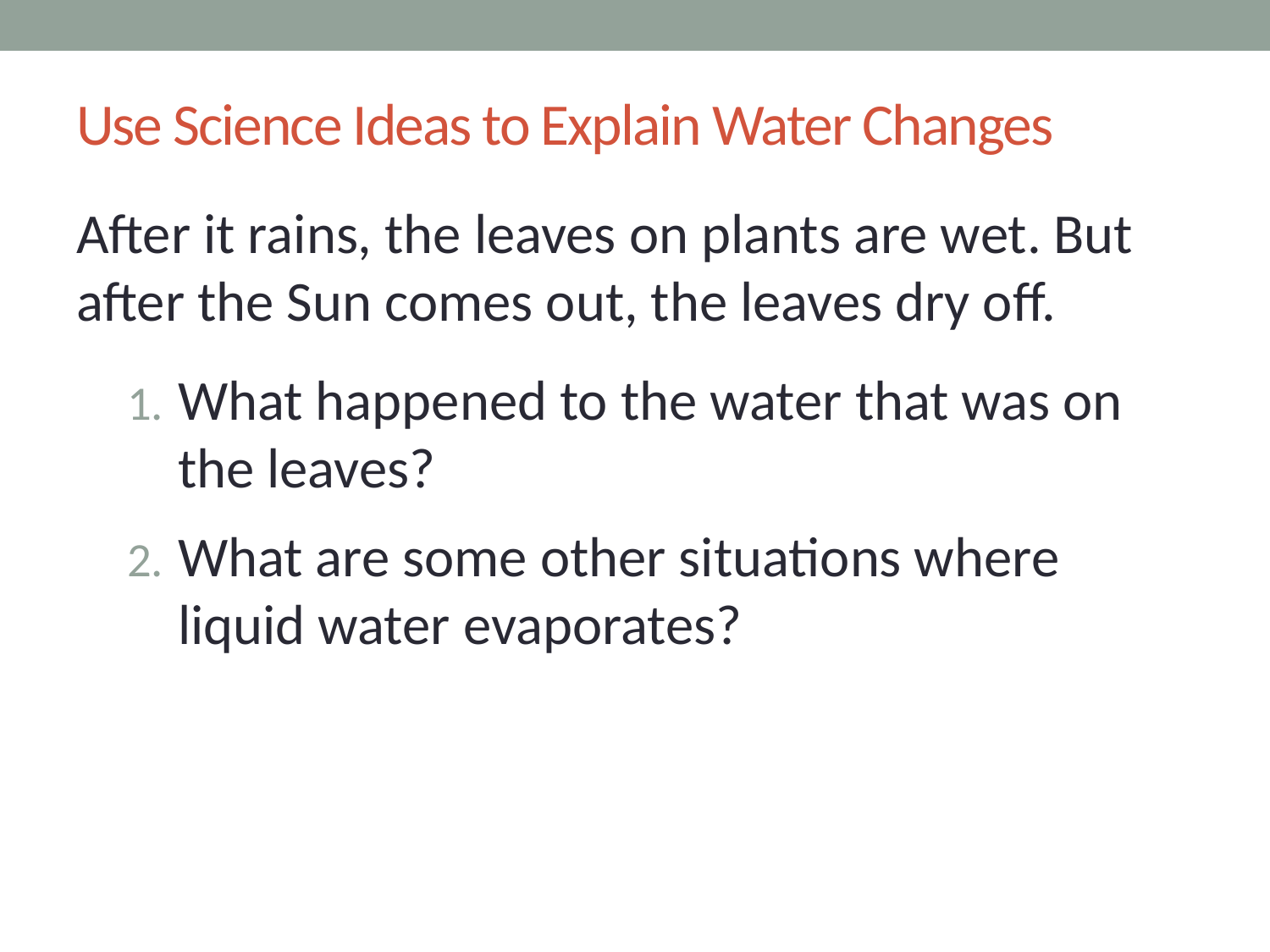

# Use Science Ideas to Explain Water Changes
After it rains, the leaves on plants are wet. But after the Sun comes out, the leaves dry off.
What happened to the water that was on the leaves?
What are some other situations where liquid water evaporates?